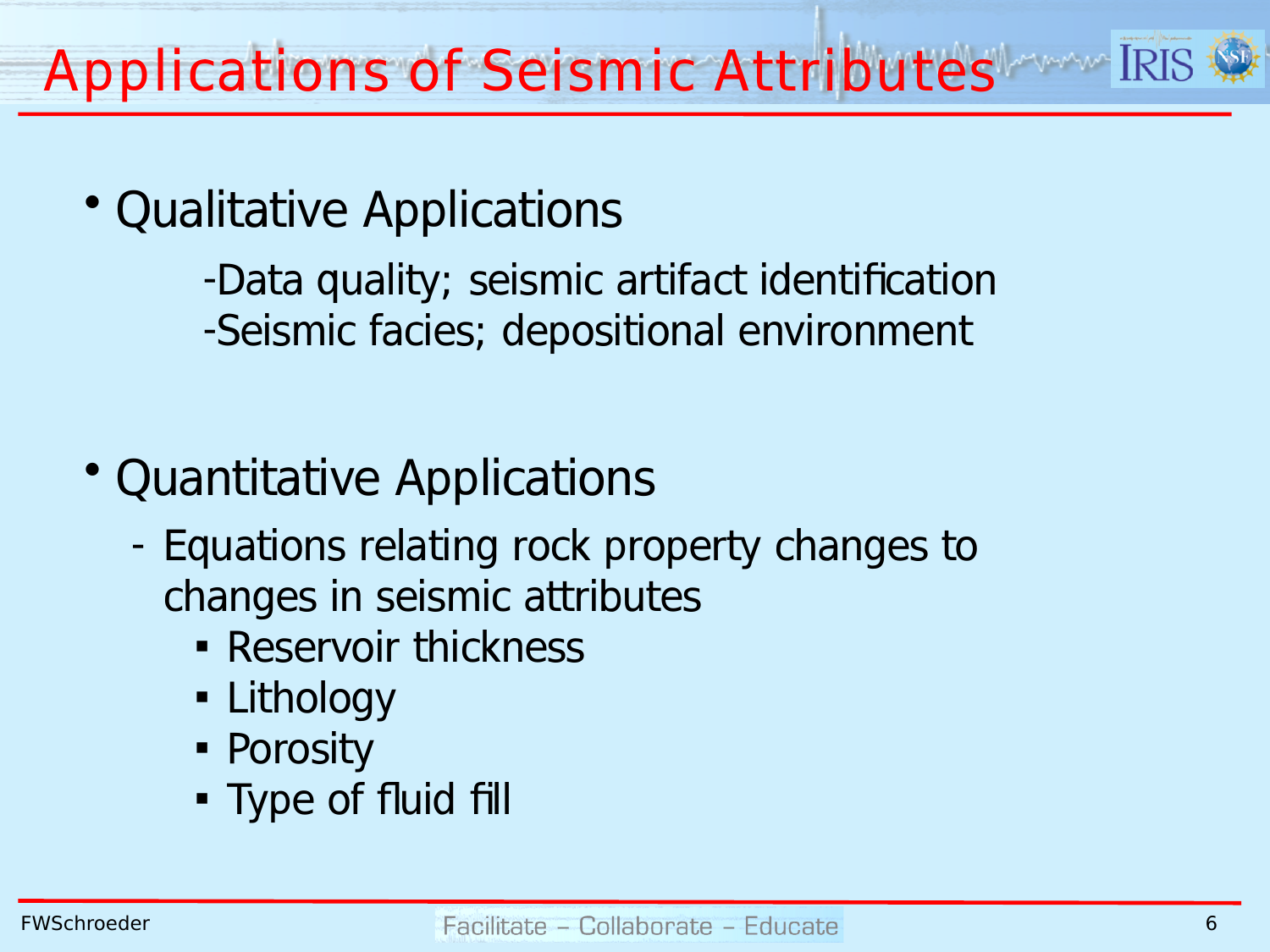

# Applications of Seismic Attributes
Qualitative Applications
Data quality; seismic artifact identification
Seismic facies; depositional environment
Quantitative Applications
Equations relating rock property changes to changes in seismic attributes
Reservoir thickness
Lithology
Porosity
Type of fluid fill